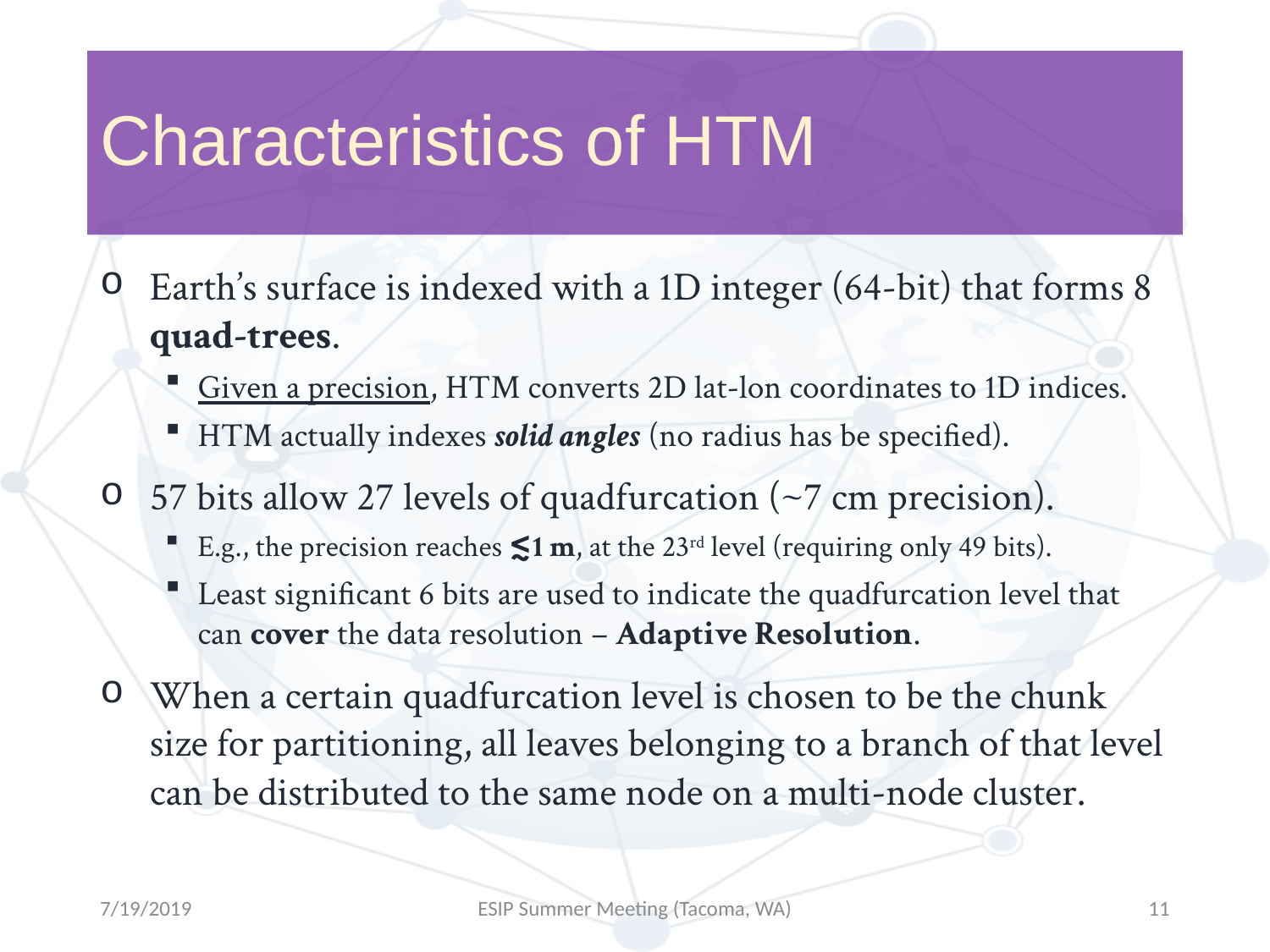

# Characteristics of HTM
Earth’s surface is indexed with a 1D integer (64-bit) that forms 8 quad-trees.
Given a precision, HTM converts 2D lat-lon coordinates to 1D indices.
HTM actually indexes solid angles (no radius has be specified).
57 bits allow 27 levels of quadfurcation (~7 cm precision).
E.g., the precision reaches ≲1 m, at the 23rd level (requiring only 49 bits).
Least significant 6 bits are used to indicate the quadfurcation level that can cover the data resolution – Adaptive Resolution.
When a certain quadfurcation level is chosen to be the chunk size for partitioning, all leaves belonging to a branch of that level can be distributed to the same node on a multi-node cluster.

7/19/2019
ESIP Summer Meeting (Tacoma, WA)
11